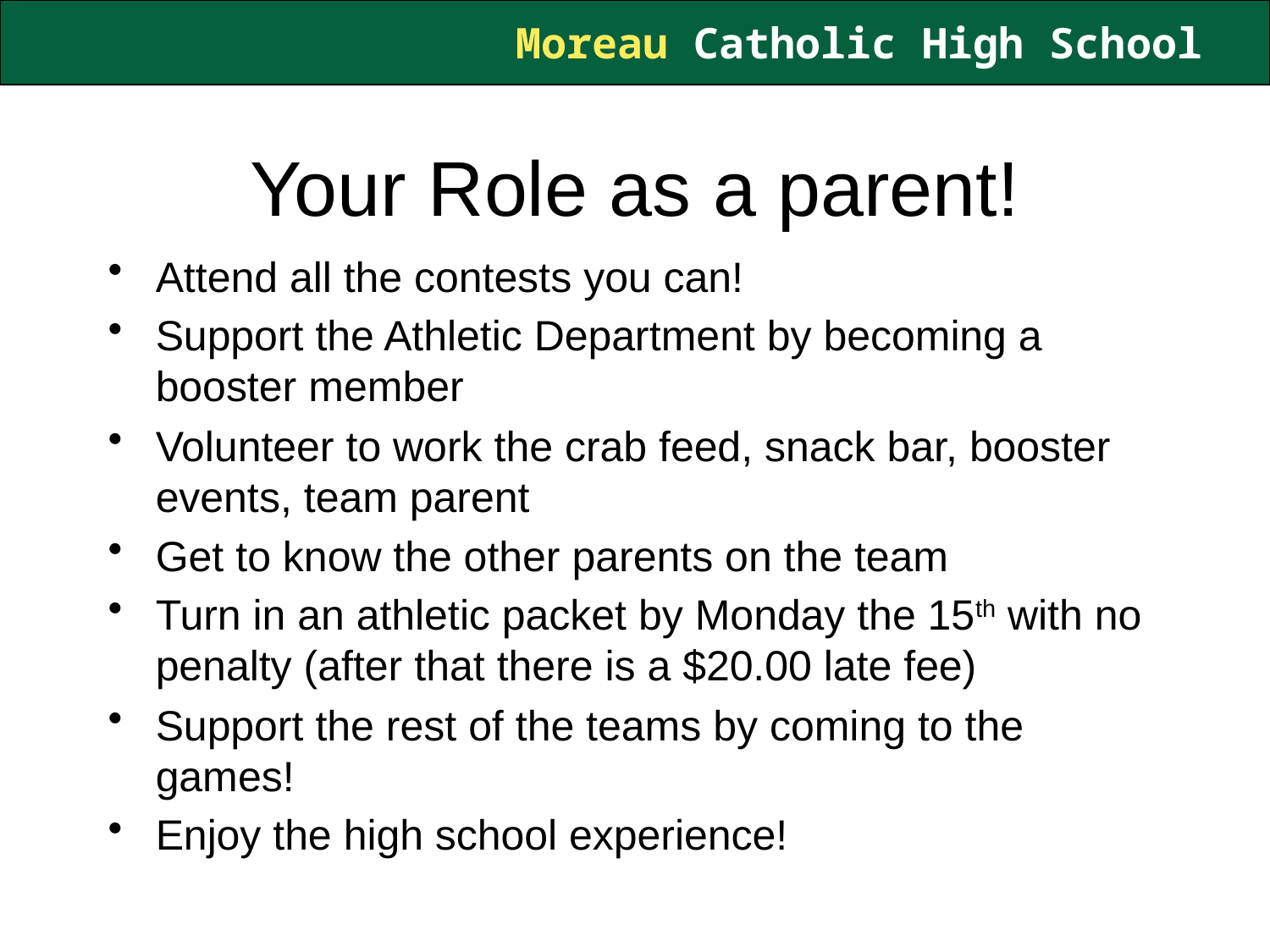

# Your Role as a parent!
Attend all the contests you can!
Support the Athletic Department by becoming a booster member
Volunteer to work the crab feed, snack bar, booster events, team parent
Get to know the other parents on the team
Turn in an athletic packet by Monday the 15th with no penalty (after that there is a $20.00 late fee)
Support the rest of the teams by coming to the games!
Enjoy the high school experience!